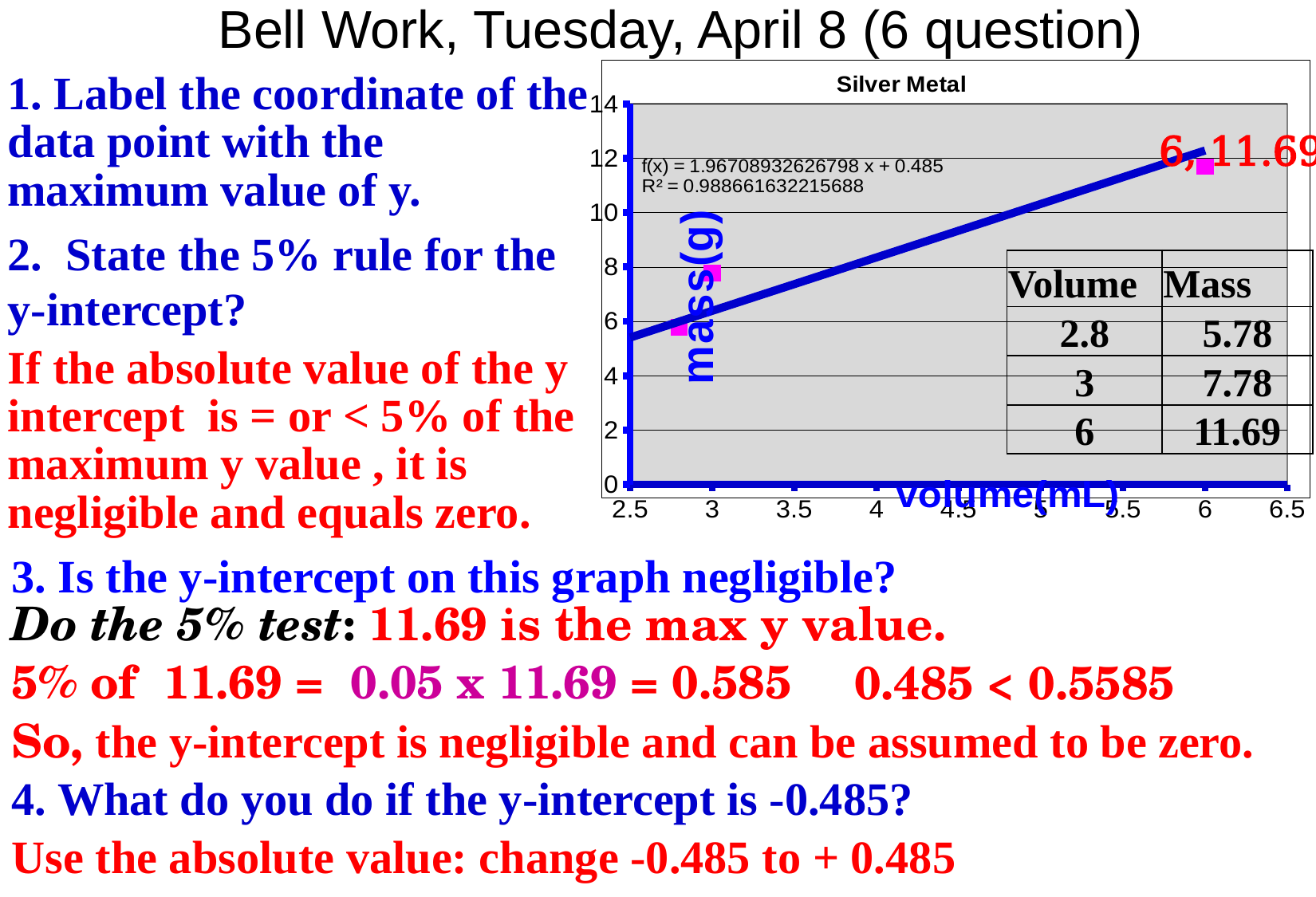

Bell Work, Tuesday, April 8 (6 question)

### Chart:  Silver Metal

| Category |  |
|---|---|
1. Label the coordinate of the data point with the maximum value of y.
2.  State the 5% rule for the y-intercept?
If the absolute value of the y intercept  is = or < 5% of the maximum y value , it is negligible and equals zero.
6, 11.69

| Volume | Mass |
| --- | --- |
| 2.8 | 5.78 |
| 3 | 7.78 |
| 6 | 11.69 |

3. Is the y-intercept on this graph negligible?
Do the 5% test: 11.69 is the max y value.
5% of  11.69 =  0.05 x 11.69 = 0.585
So, the y-intercept is negligible and can be assumed to be zero.
4. What do you do if the y-intercept is -0.485?
Use the absolute value: change -0.485 to + 0.485
0.485 < 0.5585